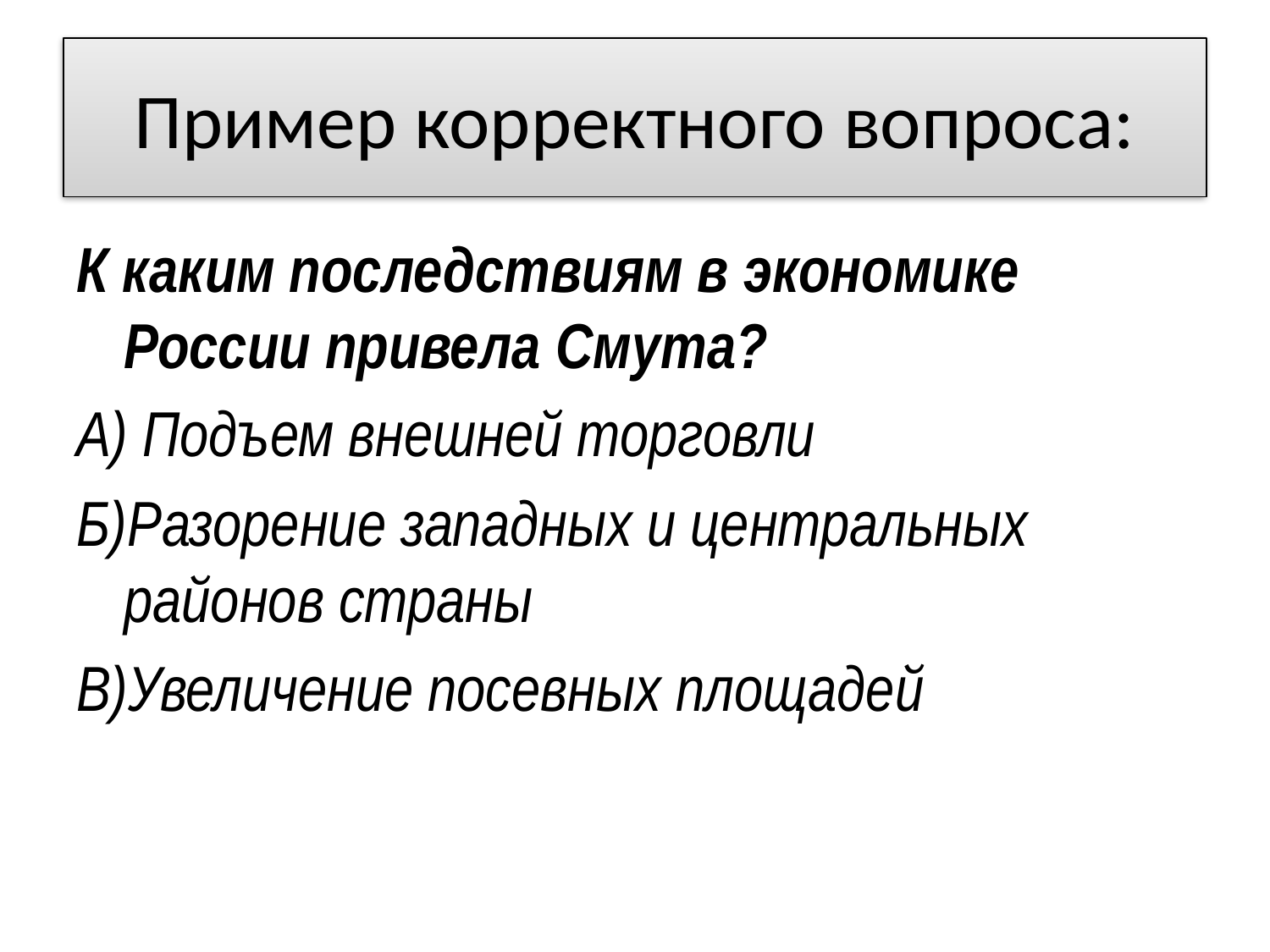

# Пример корректного вопроса:
К каким последствиям в экономике России привела Смута?
А) Подъем внешней торговли
Б)Разорение западных и центральных районов страны
В)Увеличение посевных площадей